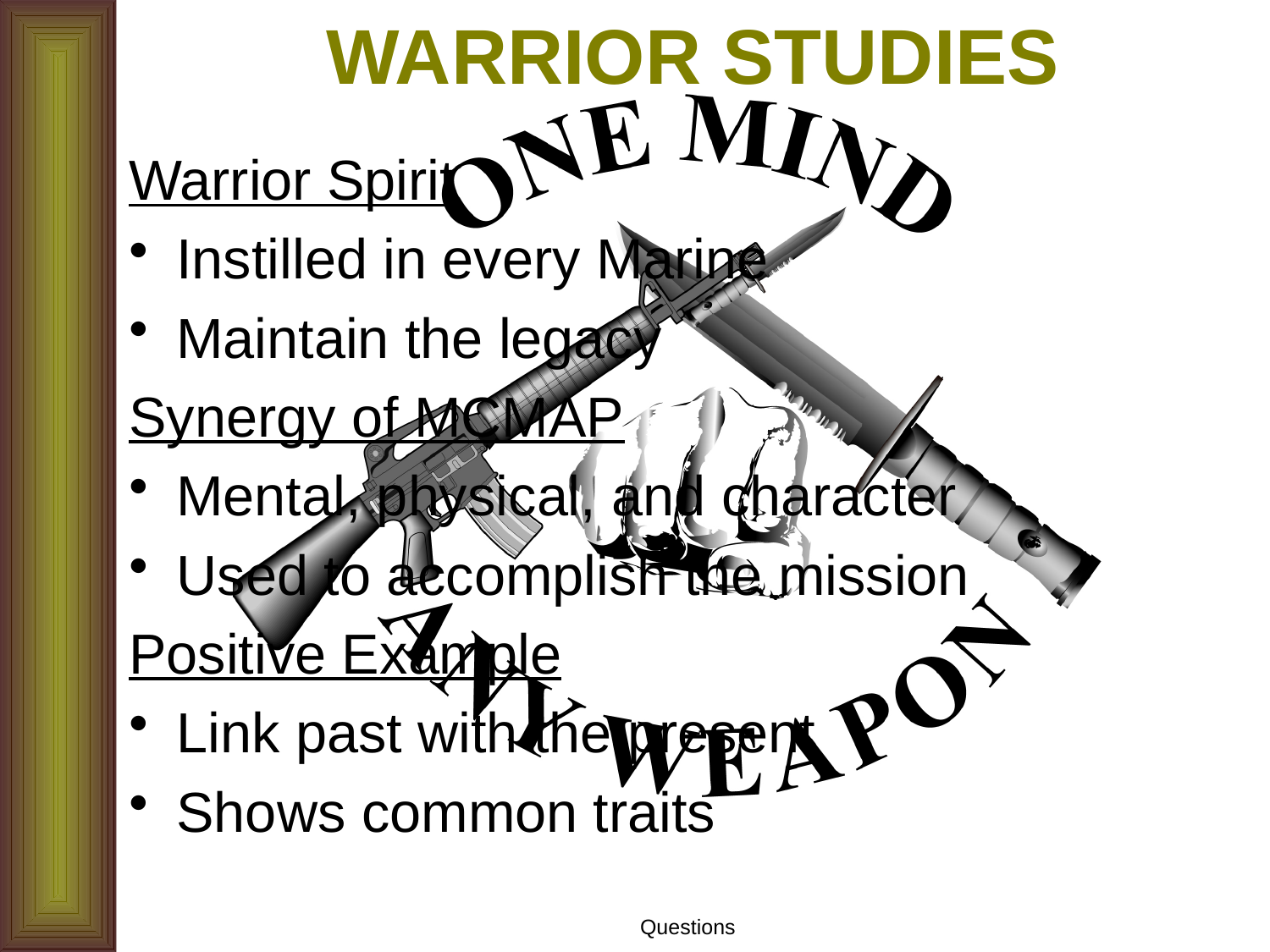

# WARRIOR STUDIES
Warrior Spirit
Instilled in every Marine
Maintain the legacy
Synergy of MCMAP
Mental, physical, and character
Used to accomplish the mission
Positive Example
Link past with the present
Shows common traits
Questions